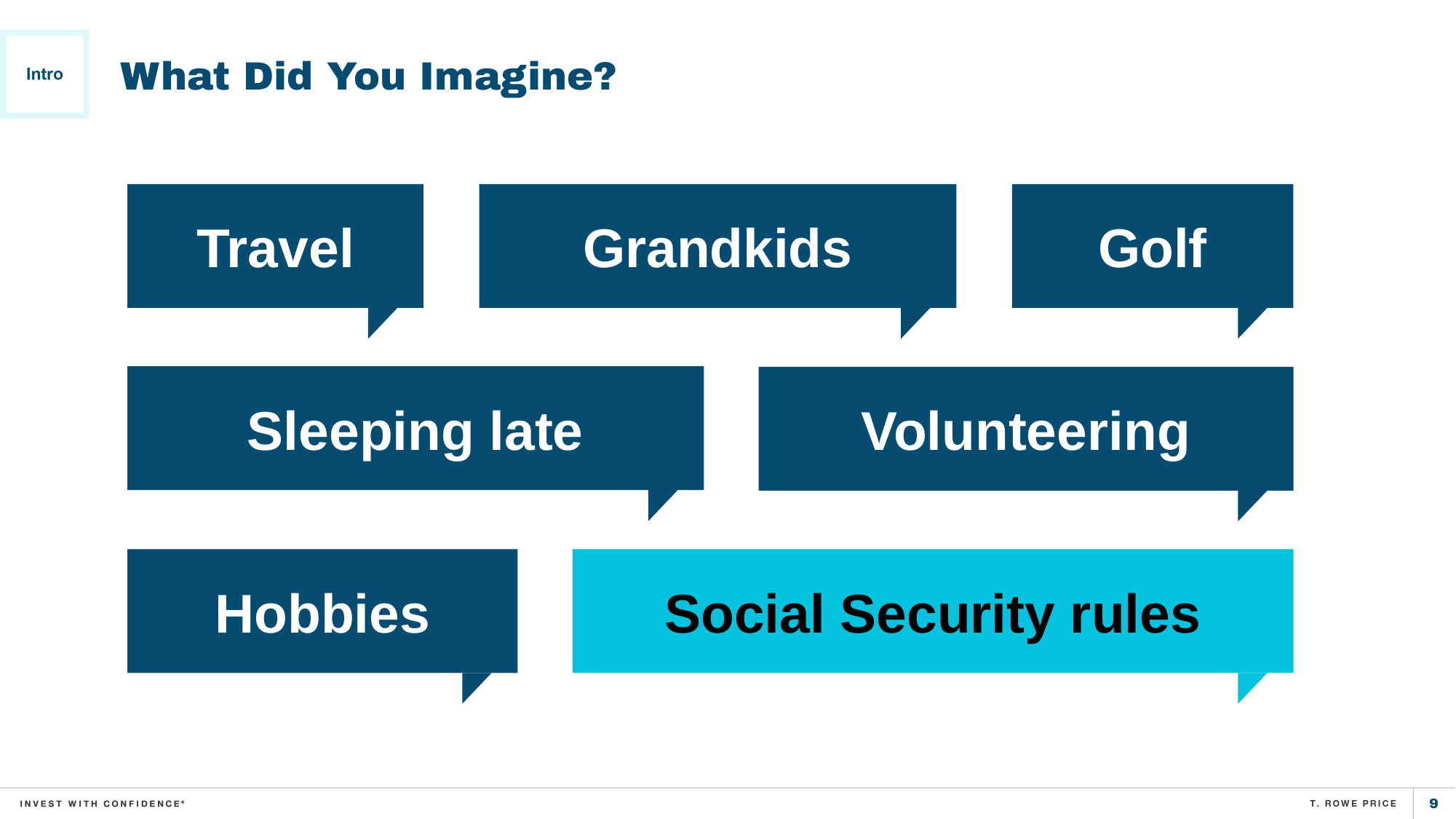

# What Did You Imagine?
Travel

Grandkids

Golf

Sleeping late

Volunteering

Hobbies

Social Security rules